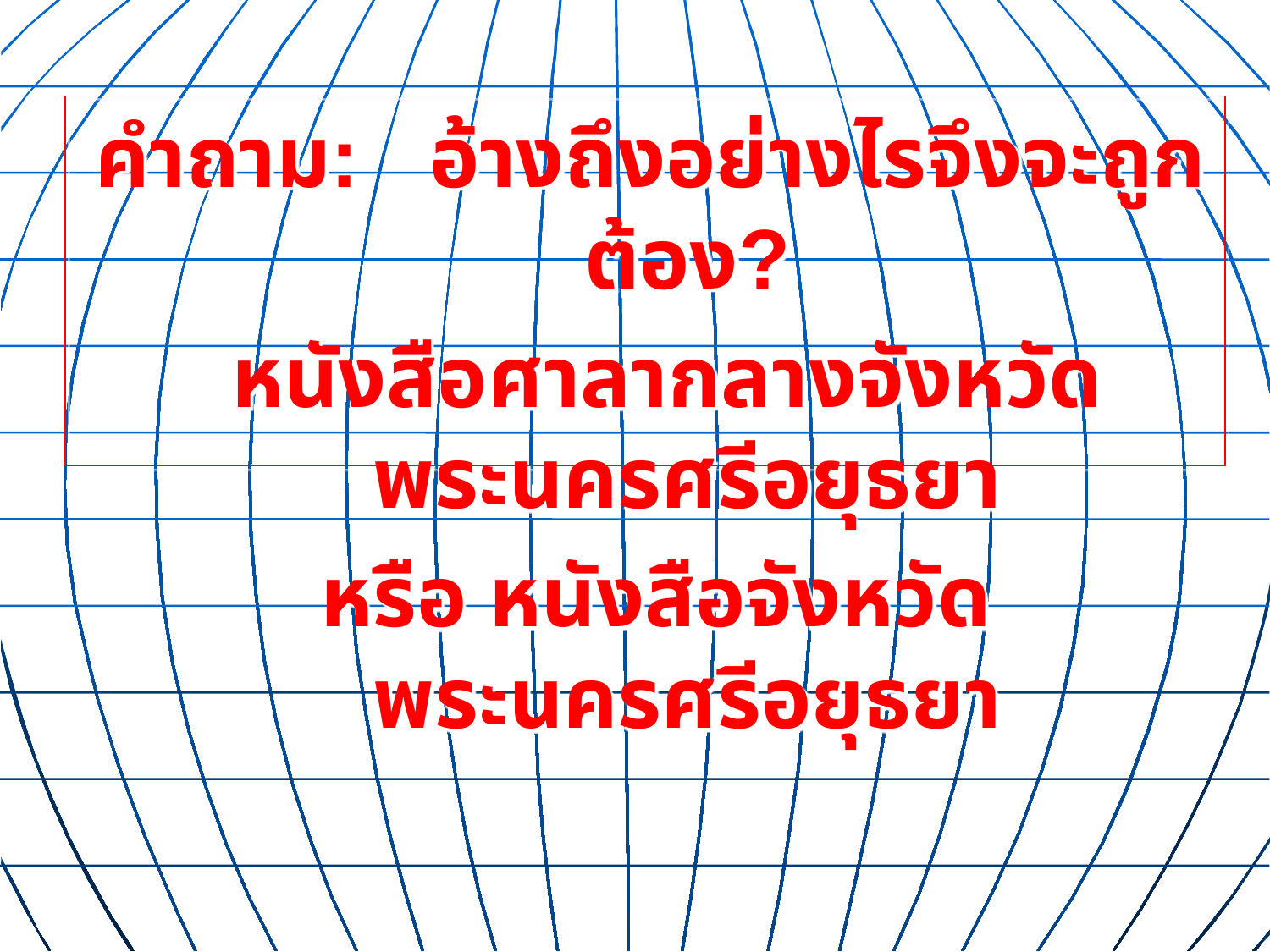

คำถาม:   อ้างถึงอย่างไรจึงจะถูกต้อง?
  หนังสือศาลากลางจังหวัดพระนครศรีอยุธยา
 หรือ หนังสือจังหวัดพระนครศรีอยุธยา